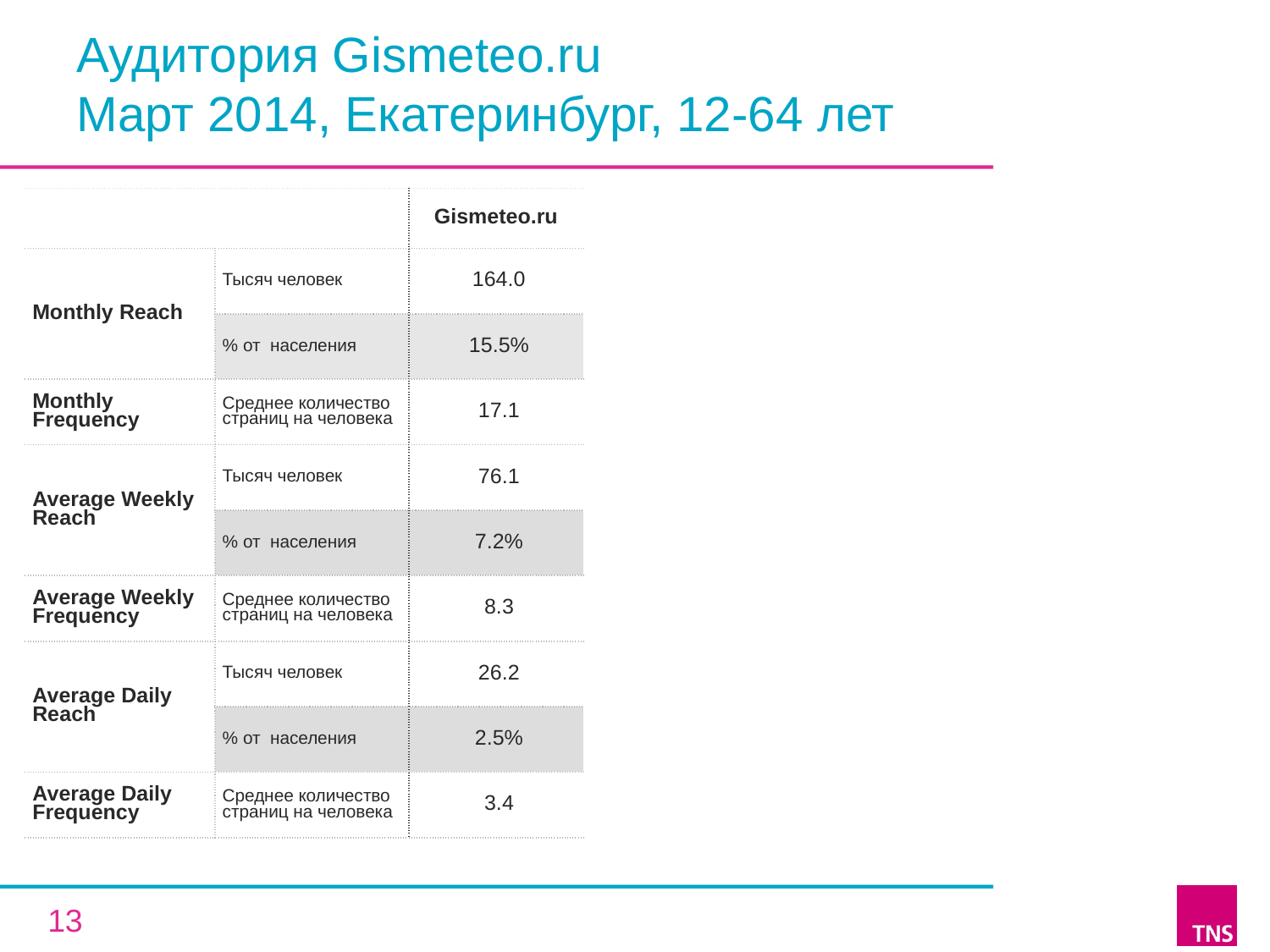

# Аудитория Gismeteo.ru Март 2014, Екатеринбург, 12-64 лет
|  |  | Gismeteo.ru |
| --- | --- | --- |
| Monthly Reach | Тысяч человек | 164.0 |
|  | % от населения | 15.5% |
| Monthly Frequency | Среднее количество страниц на человека | 17.1 |
| Average Weekly Reach | Тысяч человек | 76.1 |
|  | % от населения | 7.2% |
| Average Weekly Frequency | Среднее количество страниц на человека | 8.3 |
| Average Daily Reach | Тысяч человек | 26.2 |
|  | % от населения | 2.5% |
| Average Daily Frequency | Среднее количество страниц на человека | 3.4 |

13